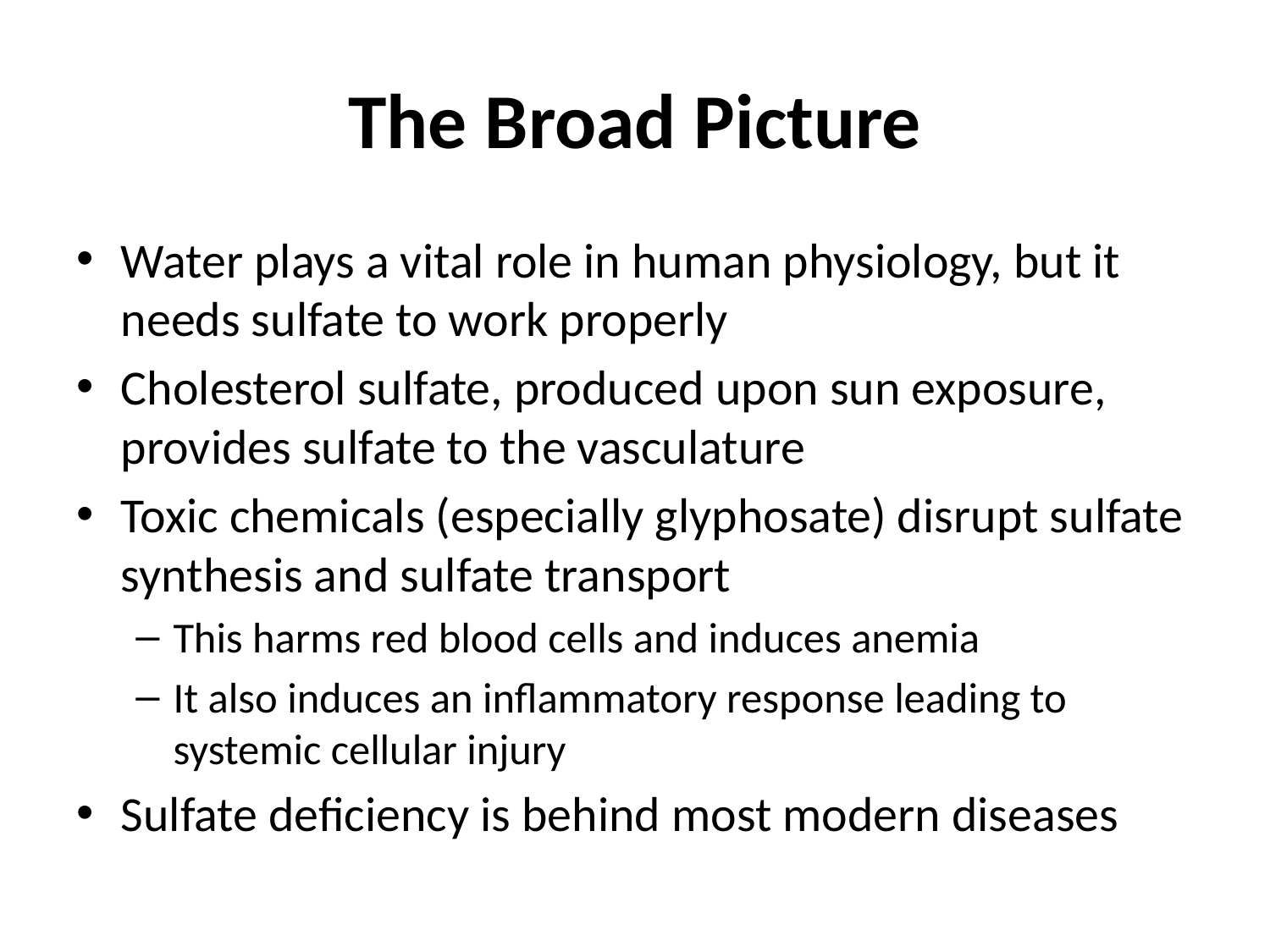

# The Broad Picture
Water plays a vital role in human physiology, but it needs sulfate to work properly
Cholesterol sulfate, produced upon sun exposure, provides sulfate to the vasculature
Toxic chemicals (especially glyphosate) disrupt sulfate synthesis and sulfate transport
This harms red blood cells and induces anemia
It also induces an inflammatory response leading to systemic cellular injury
Sulfate deficiency is behind most modern diseases